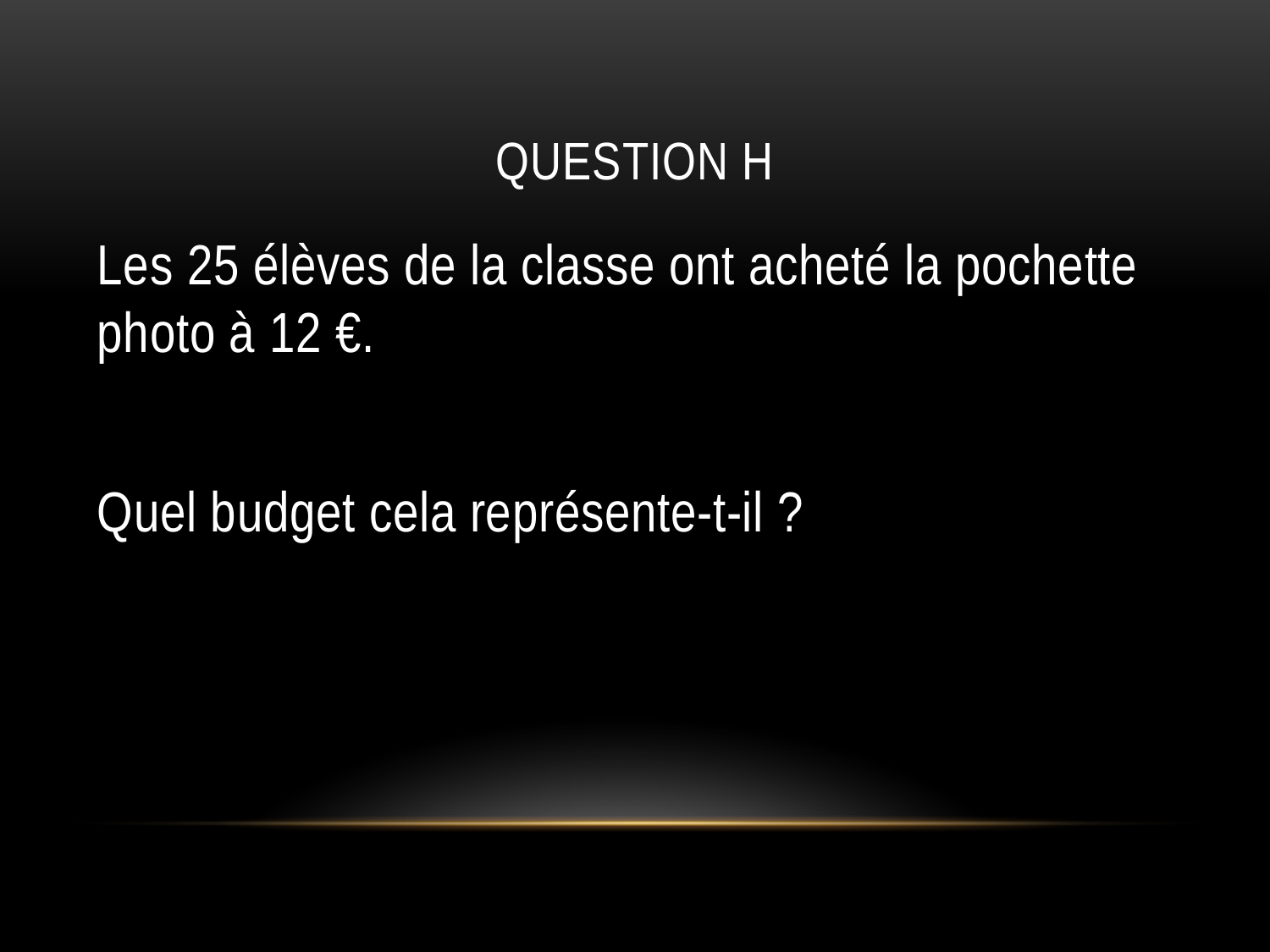

# QUESTION H
Les 25 élèves de la classe ont acheté la pochette photo à 12 €.

Quel budget cela représente-t-il ?